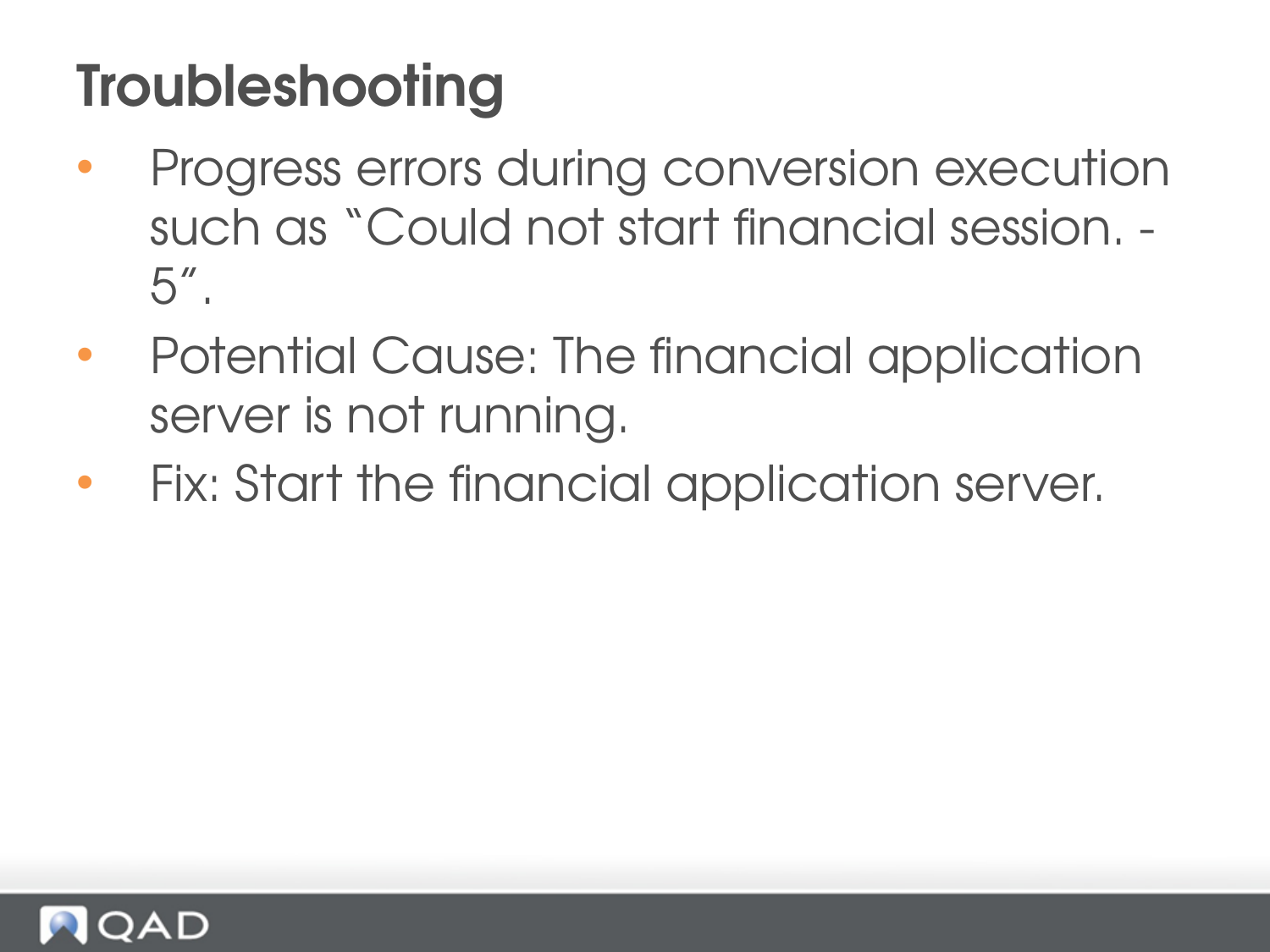

# Troubleshooting
Progress errors during conversion execution such as “Could not start financial session. -5”.
Potential Cause: The financial application server is not running.
Fix: Start the financial application server.